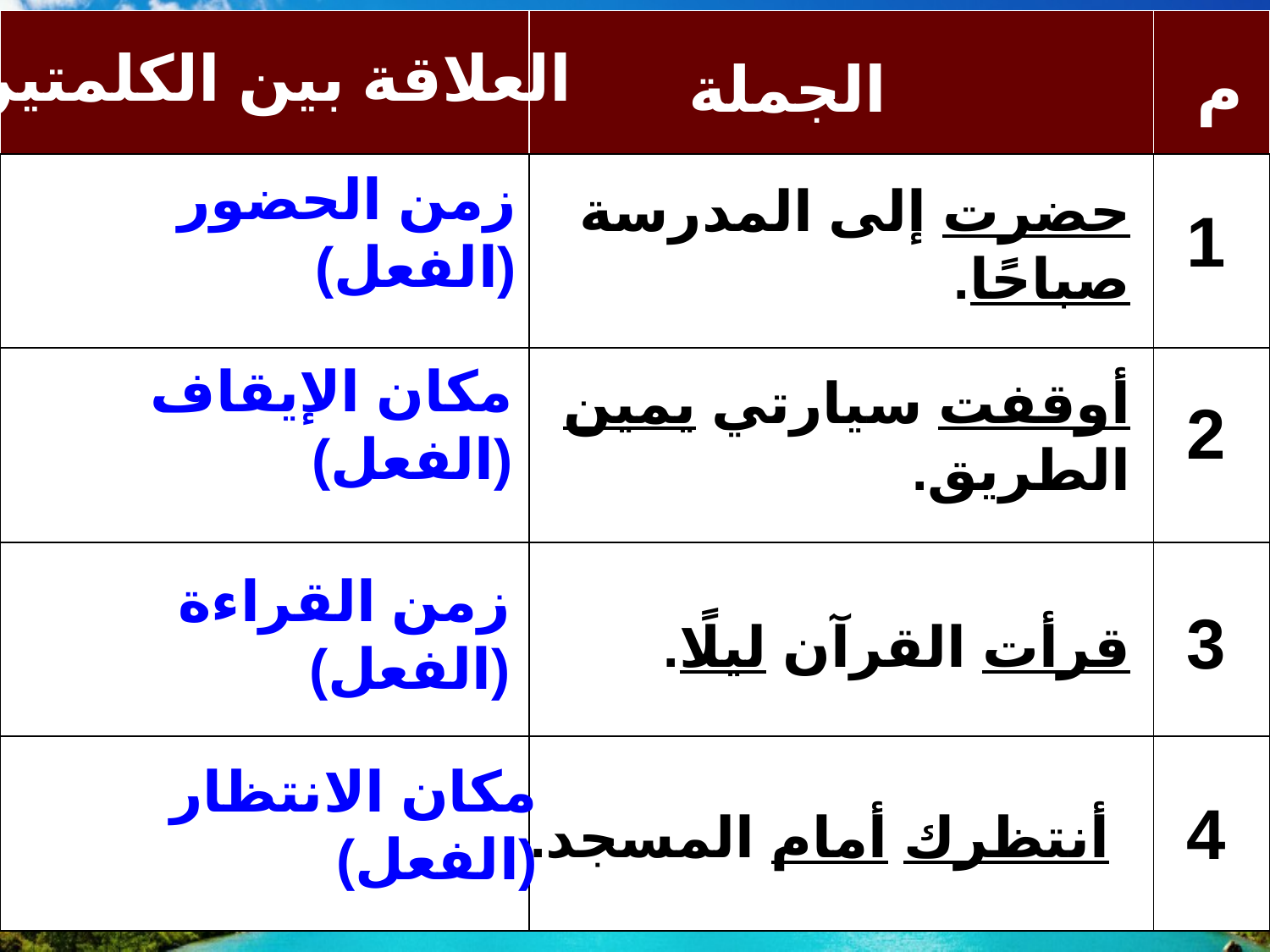

|  |  |  |
| --- | --- | --- |
|  |  |  |
|  |  |  |
|  |  |  |
|  |  |  |
العلاقة بين الكلمتين
الجملة
م
زمن الحضور (الفعل)
1
حضرت إلى المدرسة صباحًا.
مكان الإيقاف (الفعل)
2
أوقفت سيارتي يمين الطريق.
زمن القراءة (الفعل)
3
قرأت القرآن ليلًا.
مكان الانتظار (الفعل)
4
أنتظرك أمام المسجد.